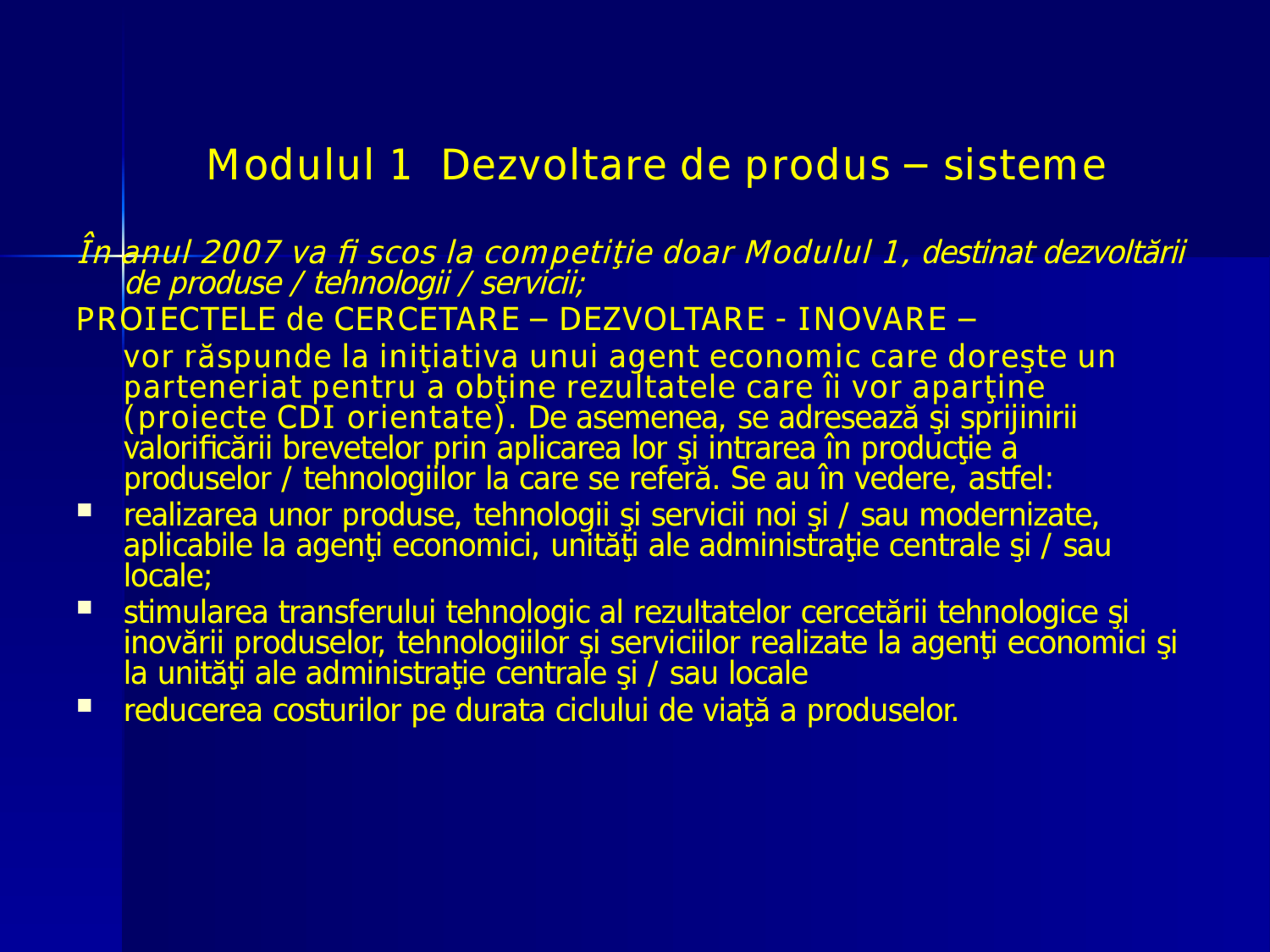

# Modulul 1  Dezvoltare de produs – sisteme
În anul 2007 va fi scos la competiţie doar Modulul 1, destinat dezvoltării de produse / tehnologii / servicii;
PROIECTELE de CERCETARE – DEZVOLTARE - INOVARE –
	vor răspunde la iniţiativa unui agent economic care doreşte un parteneriat pentru a obţine rezultatele care îi vor aparţine (proiecte CDI orientate). De asemenea, se adresează şi sprijinirii valorificării brevetelor prin aplicarea lor şi intrarea în producţie a produselor / tehnologiilor la care se referă. Se au în vedere, astfel:
realizarea unor produse, tehnologii şi servicii noi şi / sau modernizate, aplicabile la agenţi economici, unităţi ale administraţie centrale şi / sau locale;
stimularea transferului tehnologic al rezultatelor cercetării tehnologice şi inovării produselor, tehnologiilor şi serviciilor realizate la agenţi economici şi la unităţi ale administraţie centrale şi / sau locale
reducerea costurilor pe durata ciclului de viaţă a produselor.